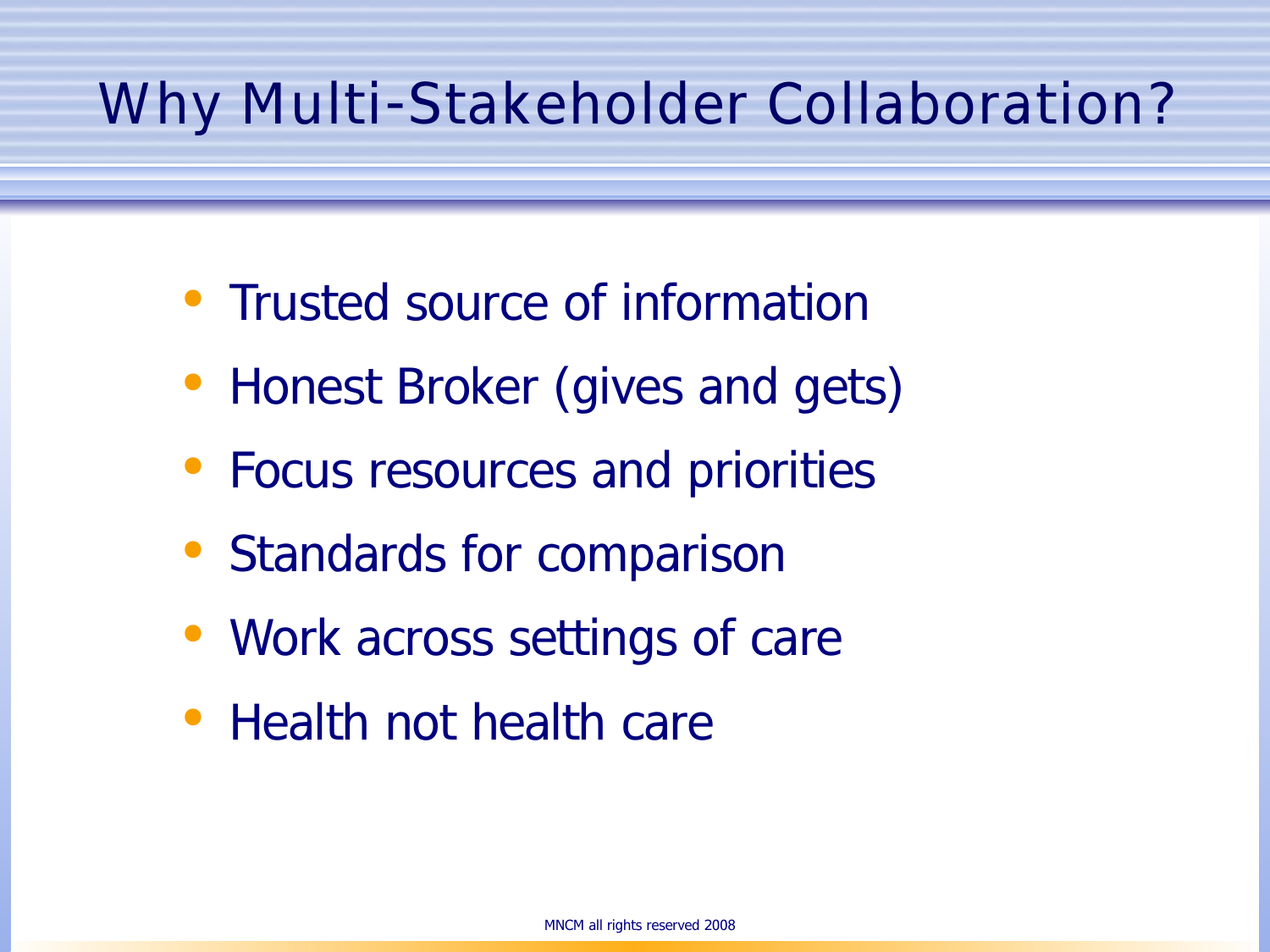

# Why Multi-Stakeholder Collaboration?
Trusted source of information
Honest Broker (gives and gets)
Focus resources and priorities
Standards for comparison
Work across settings of care
Health not health care
MNCM all rights reserved 2008